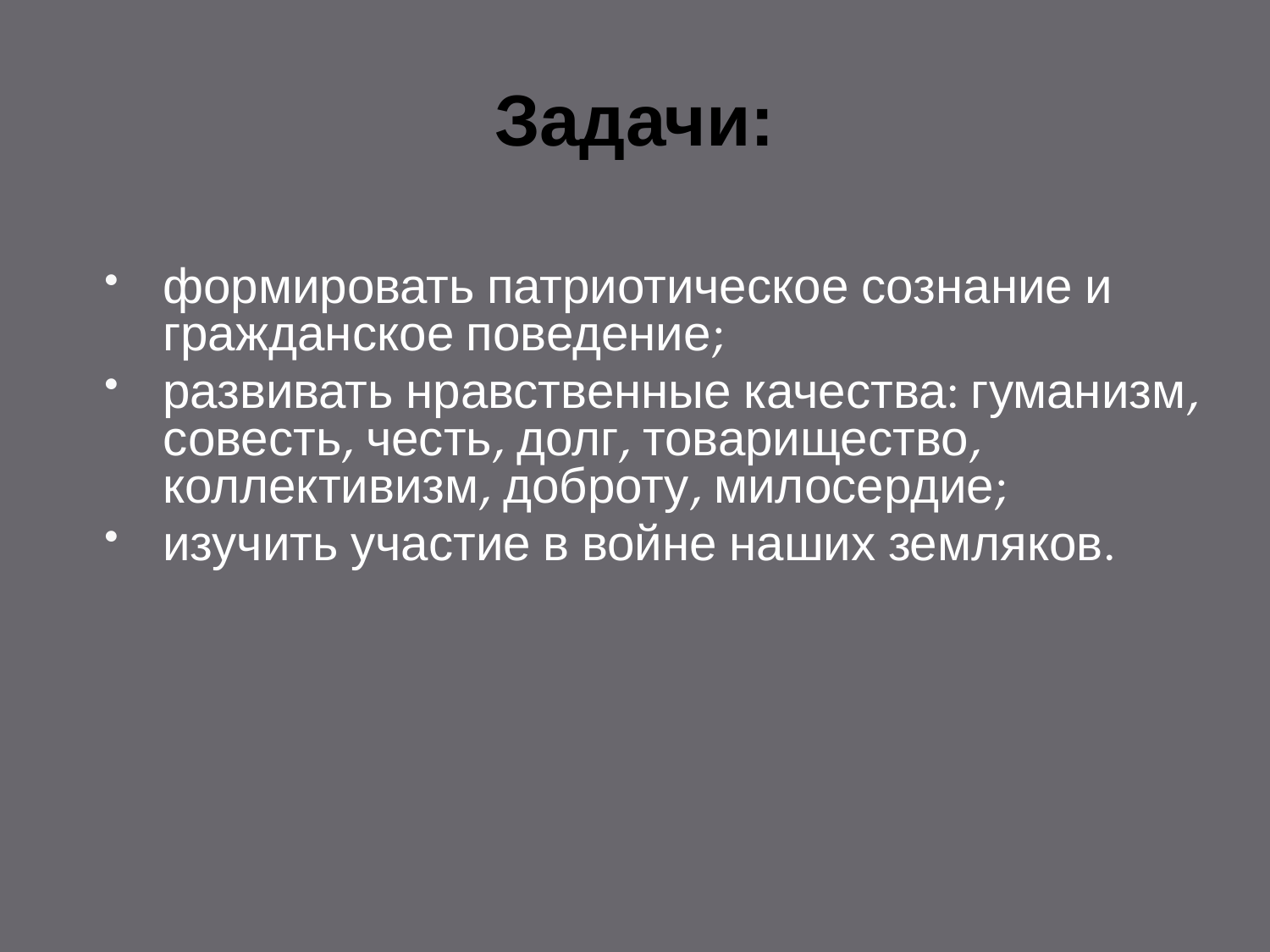

# Задачи:

формировать патриотическое сознание и гражданское поведение;
развивать нравственные качества: гуманизм, совесть, честь, долг, товарищество, коллективизм, доброту, милосердие;
изучить участие в войне наших земляков.